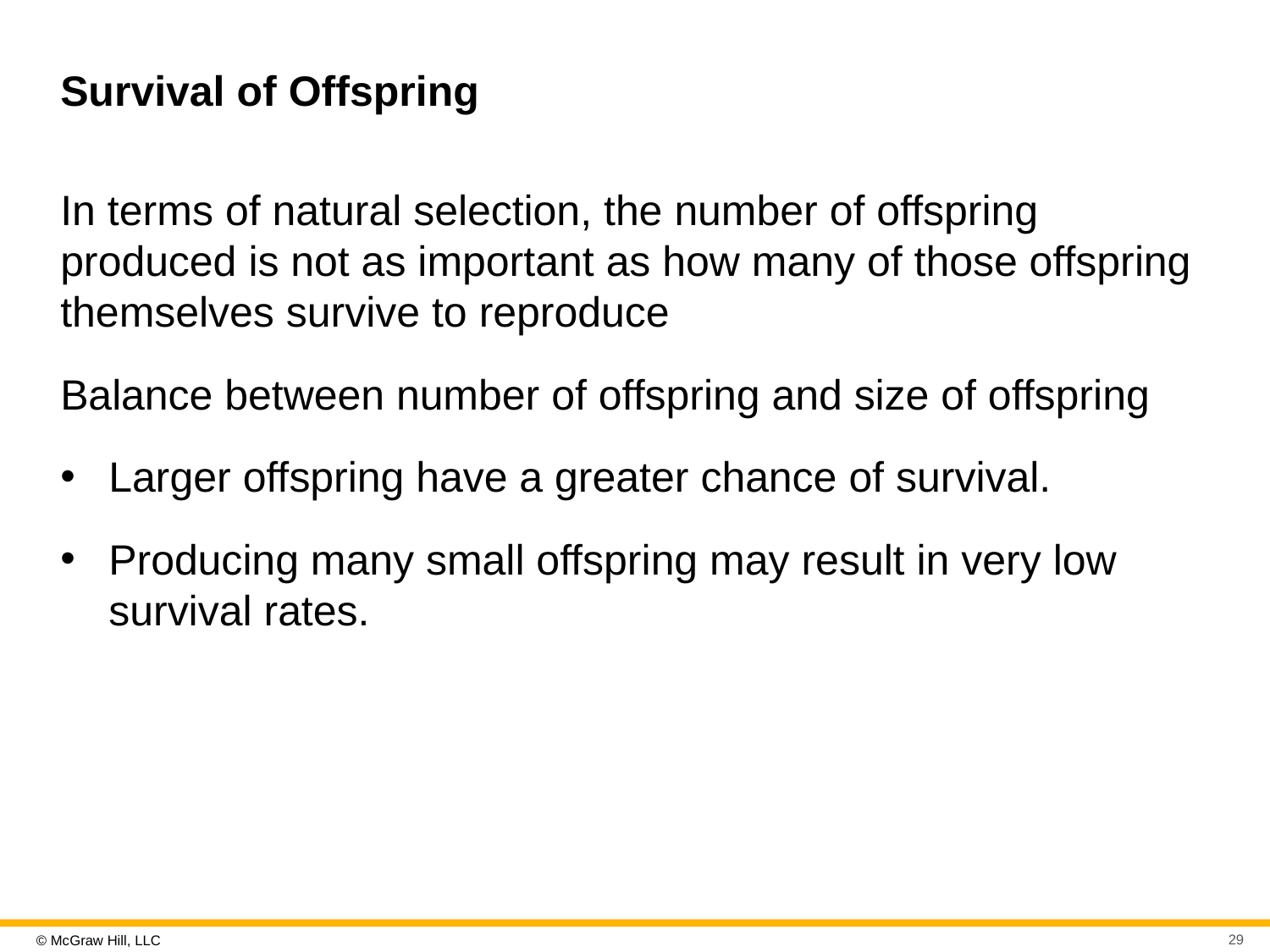

# Survival of Offspring
In terms of natural selection, the number of offspring produced is not as important as how many of those offspring themselves survive to reproduce
Balance between number of offspring and size of offspring
Larger offspring have a greater chance of survival.
Producing many small offspring may result in very low survival rates.
29